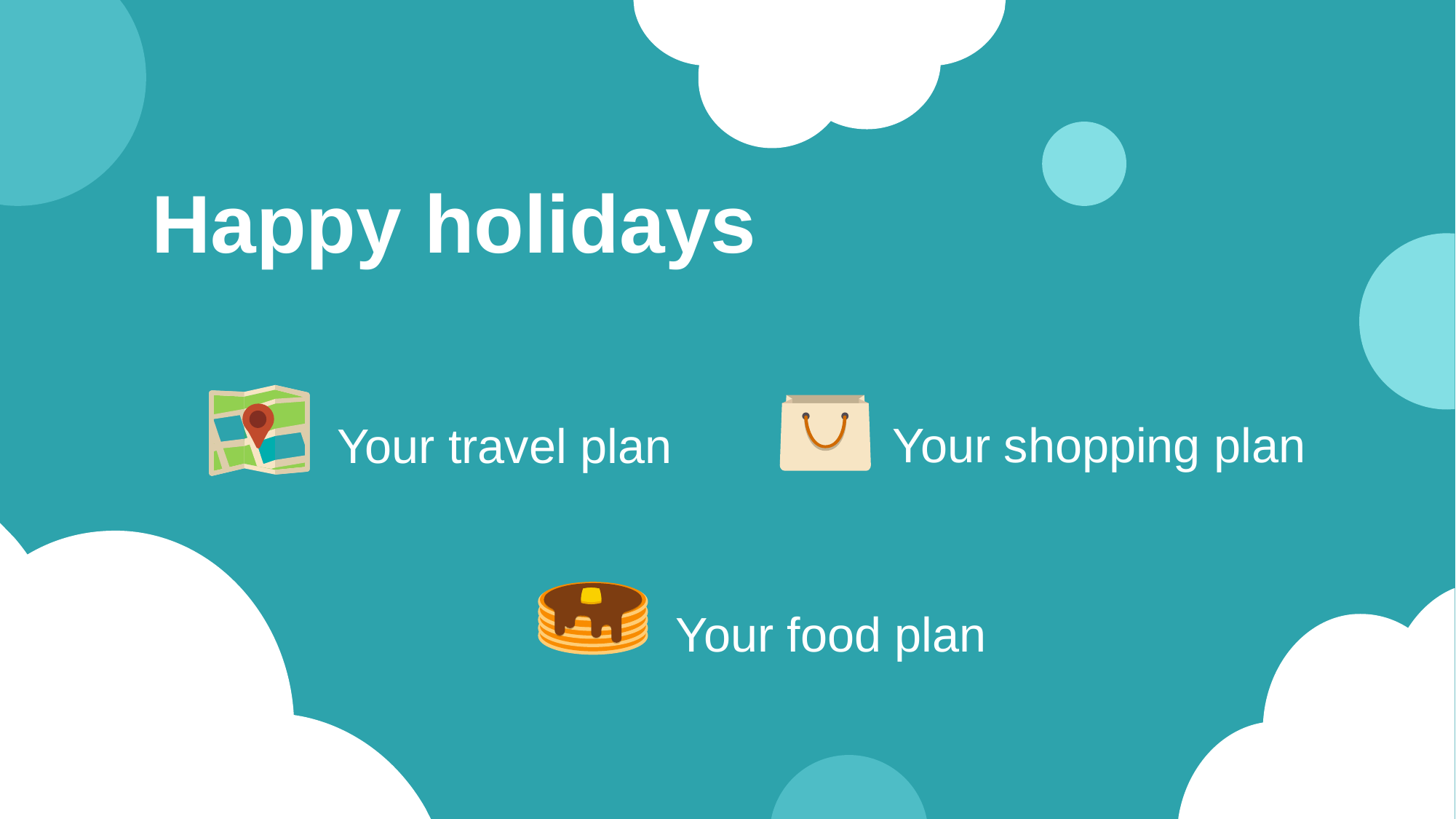

Happy holidays

Your shopping plan
Your travel plan

Your food plan